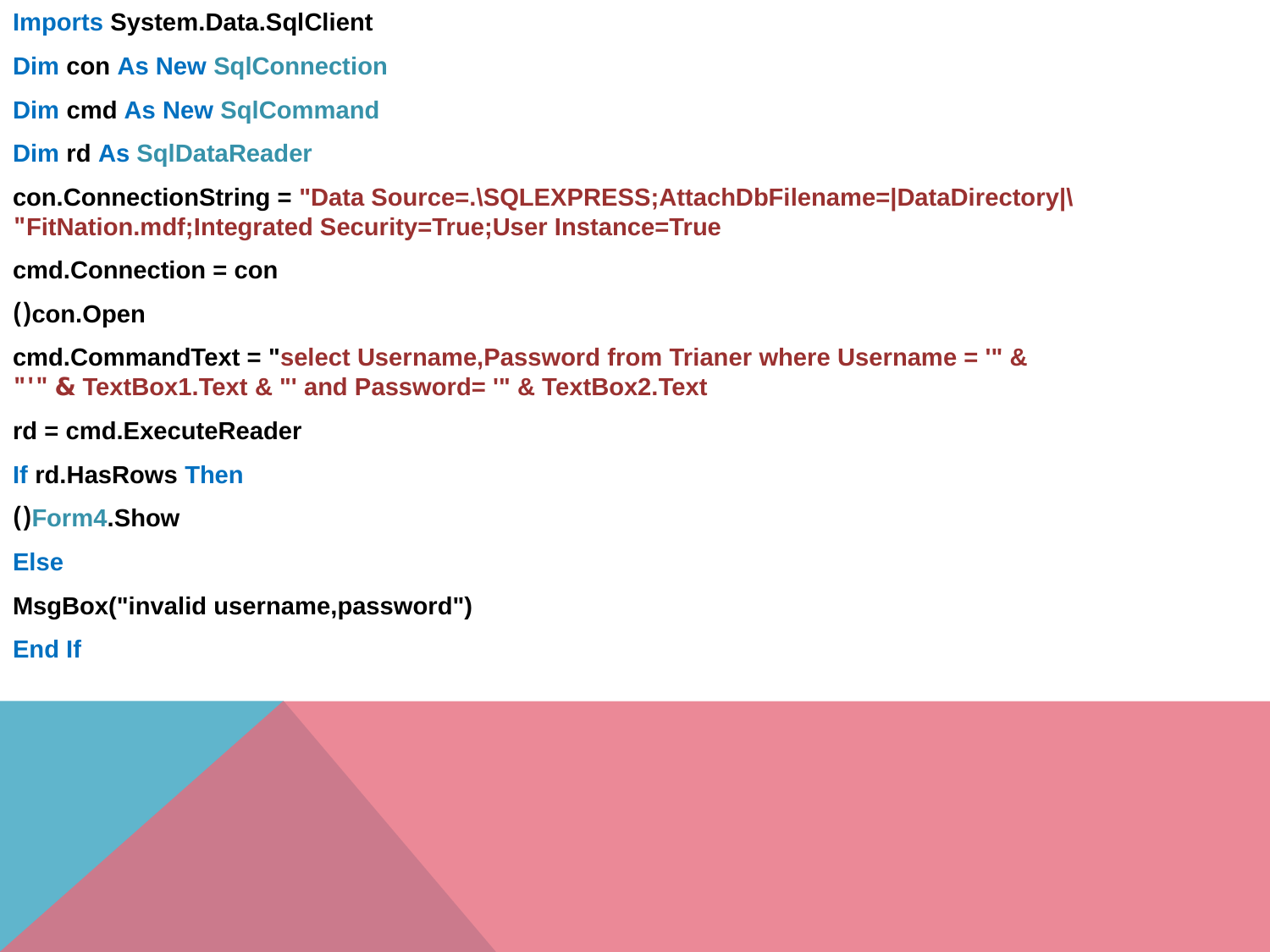

Imports System.Data.SqlClient
Dim con As New SqlConnection
            Dim cmd As New SqlCommand
            Dim rd As SqlDataReader
            con.ConnectionString = "Data Source=.\SQLEXPRESS;AttachDbFilename=|DataDirectory|\FitNation.mdf;Integrated Security=True;User Instance=True"
            cmd.Connection = con
            con.Open()
            cmd.CommandText = "select Username,Password from Trianer where Username = '" & TextBox1.Text & "' and Password= '" & TextBox2.Text & "'"
            rd = cmd.ExecuteReader
            If rd.HasRows Then
                Form4.Show()
            Else
                MsgBox("invalid username,password")
            End If